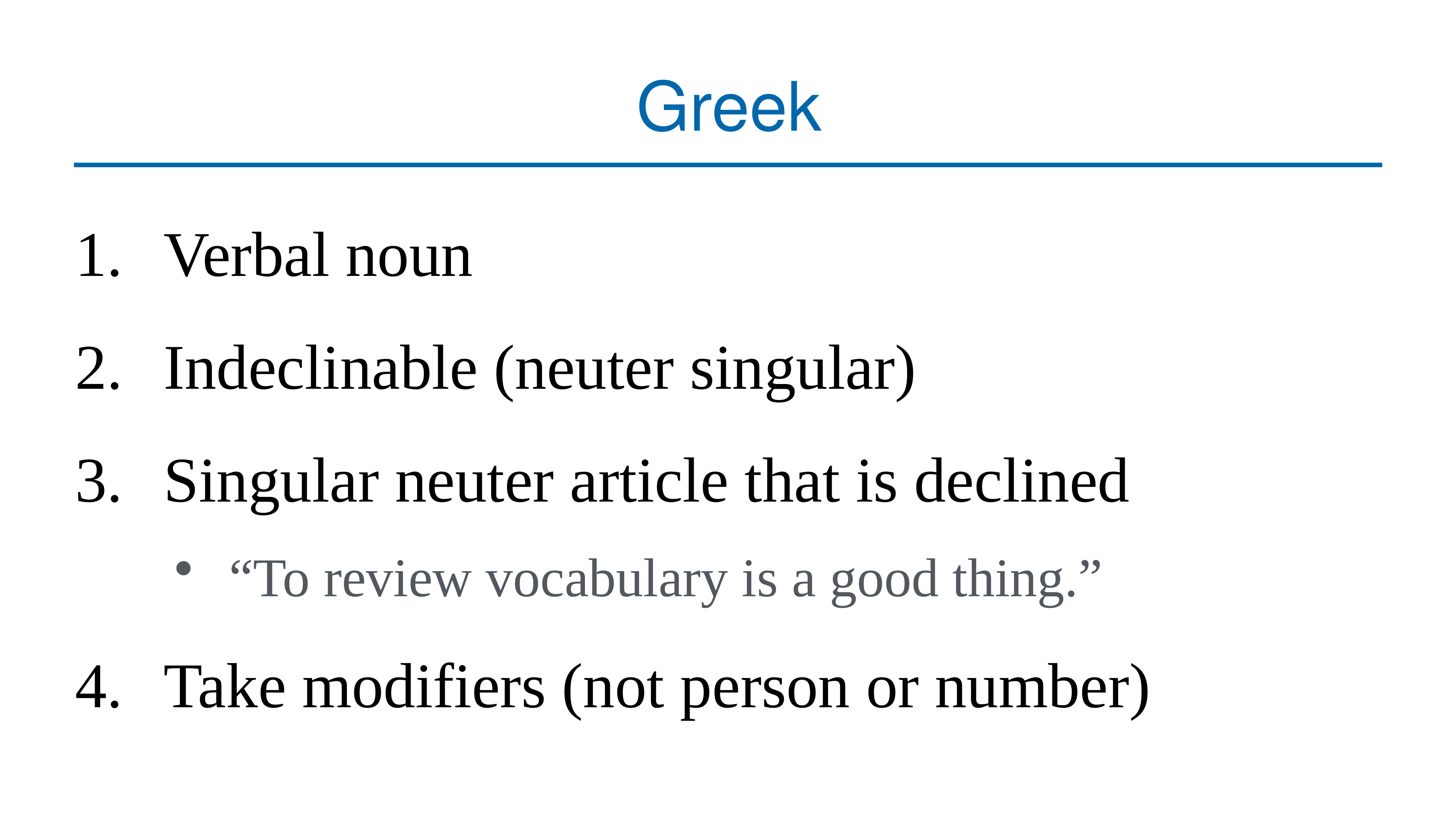

# Greek
Verbal noun
Indeclinable (neuter singular)
Singular neuter article that is declined
“To review vocabulary is a good thing.”
Take modifiers (not person or number)